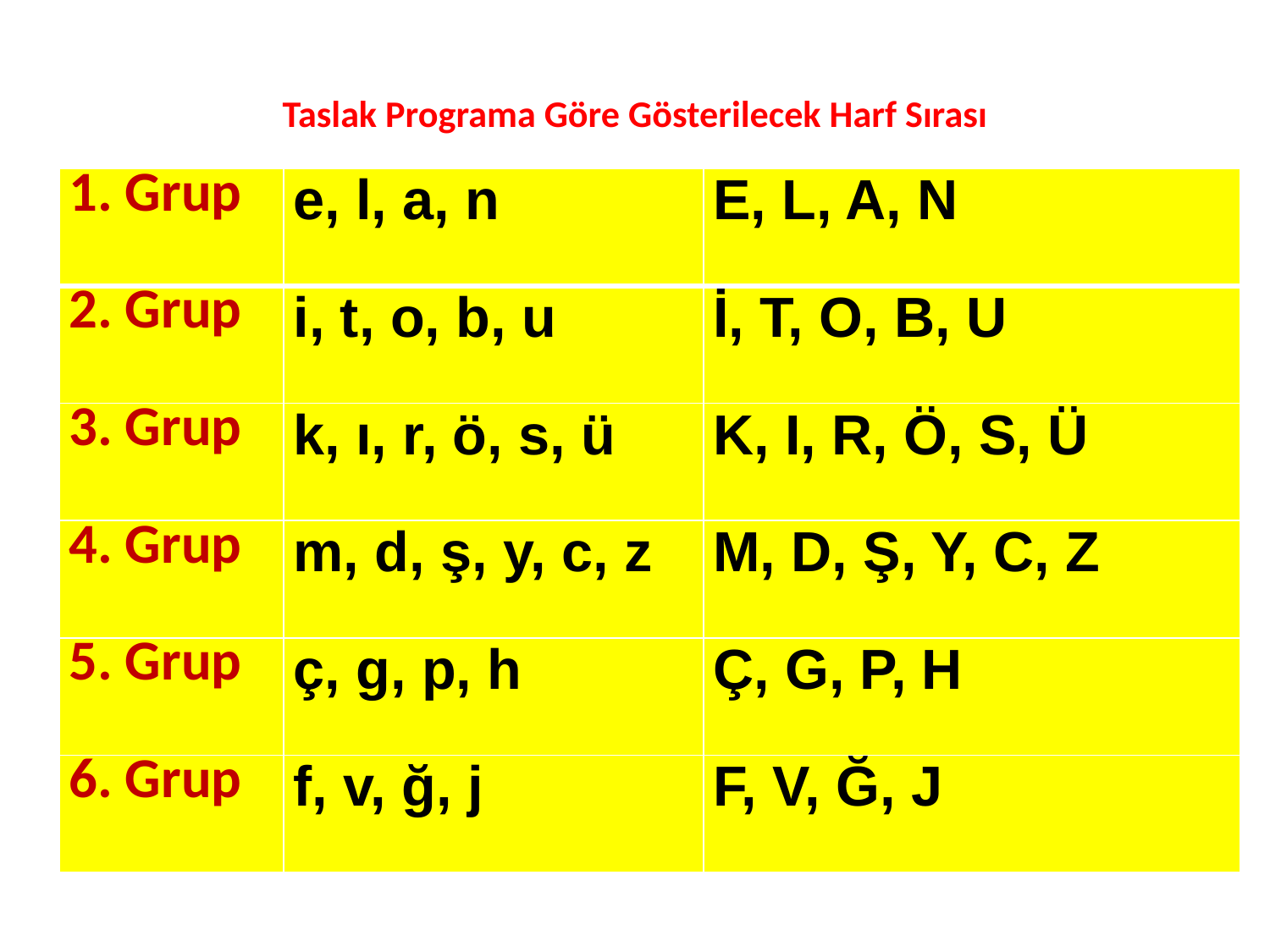

# Taslak Programa Göre Gösterilecek Harf Sırası
| 1. Grup | e, l, a, n | E, L, A, N |
| --- | --- | --- |
| 2. Grup | i, t, o, b, u | İ, T, O, B, U |
| 3. Grup | k, ı, r, ö, s, ü | K, I, R, Ö, S, Ü |
| 4. Grup | m, d, ş, y, c, z | M, D, Ş, Y, C, Z |
| 5. Grup | ç, g, p, h | Ç, G, P, H |
| 6. Grup | f, v, ğ, j | F, V, Ğ, J |